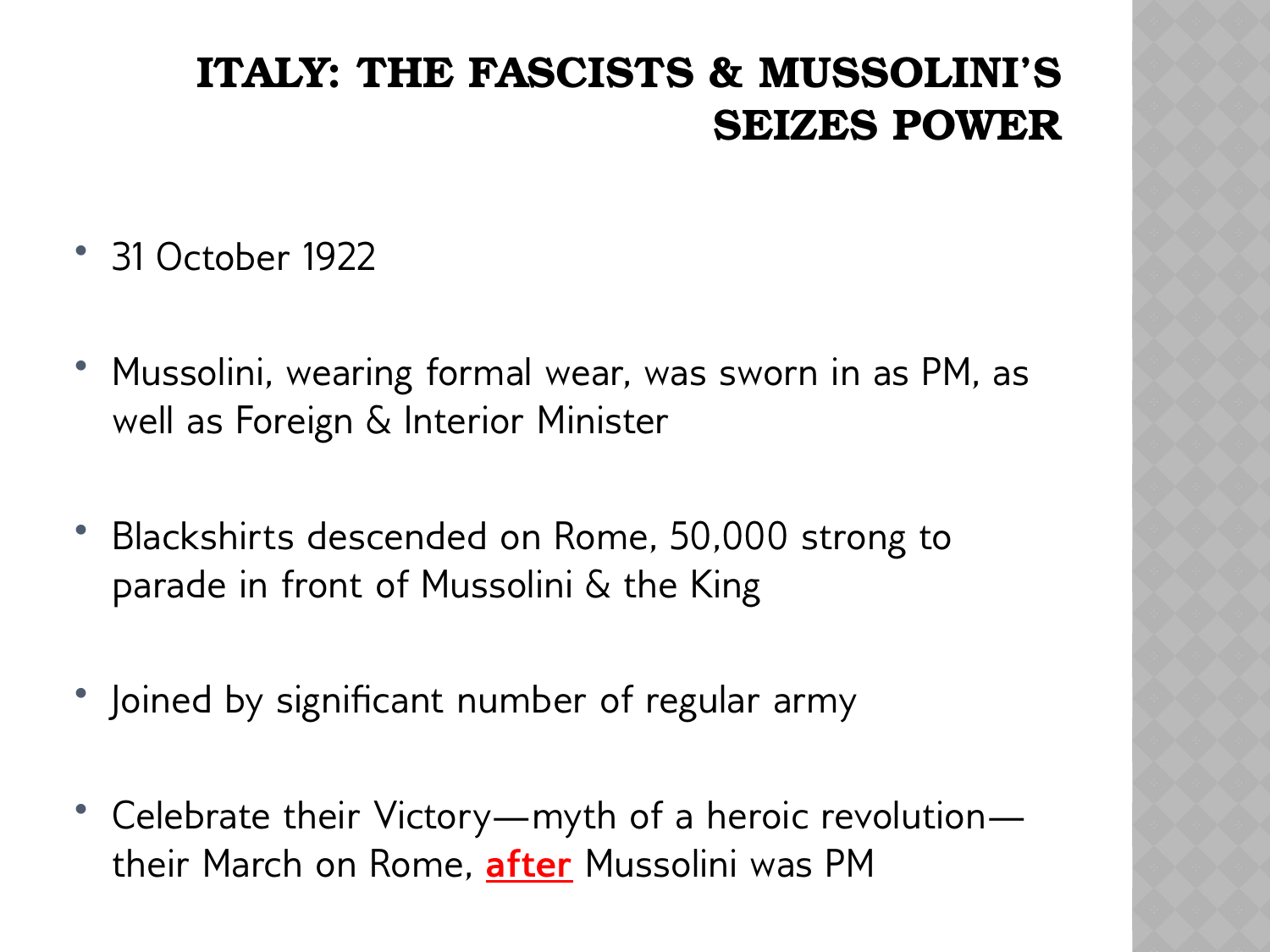

# Italy: the fascists & Mussolini’s seizes power
31 October 1922

Mussolini, wearing formal wear, was sworn in as PM, as well as Foreign & Interior Minister

Blackshirts descended on Rome, 50,000 strong to parade in front of Mussolini & the King

Joined by significant number of regular army

Celebrate their Victory—myth of a heroic revolution—their March on Rome, after Mussolini was PM